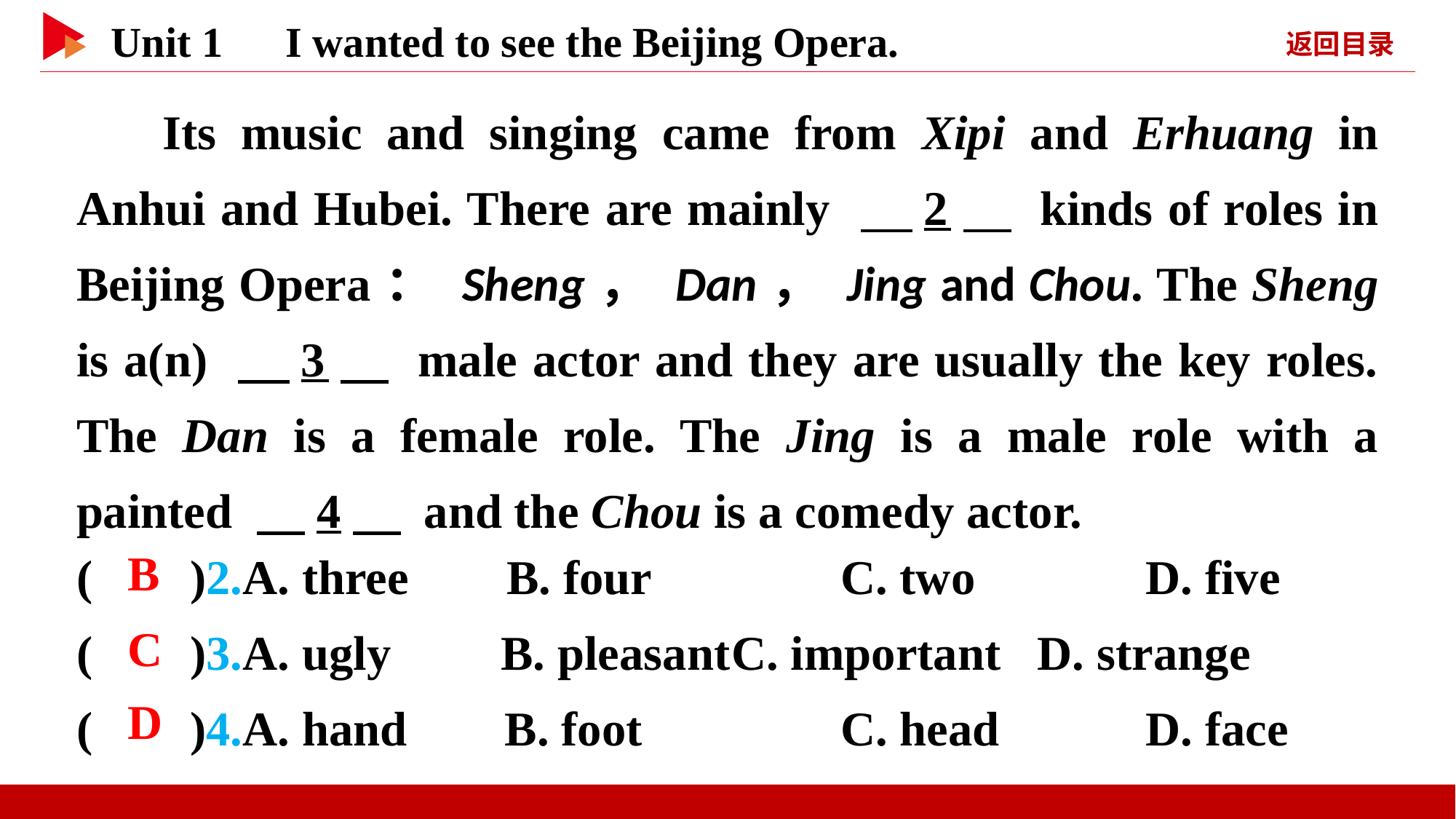

Its music and singing came from Xipi and Erhuang in Anhui and Hubei. There are mainly 　2　 kinds of roles in Beijing Opera： Sheng， Dan， Jing and Chou. The Sheng is a(n) 　3　 male actor and they are usually the key roles. The Dan is a female role. The Jing is a male role with a painted 　4　 and the Chou is a comedy actor.
(        )2.A. three        B. four		C. two              D. five
(        )3.A. ugly         B. pleasant	C. important   D. strange
(        )4.A. hand        B. foot		C. head            D. face
   B
   C
   D